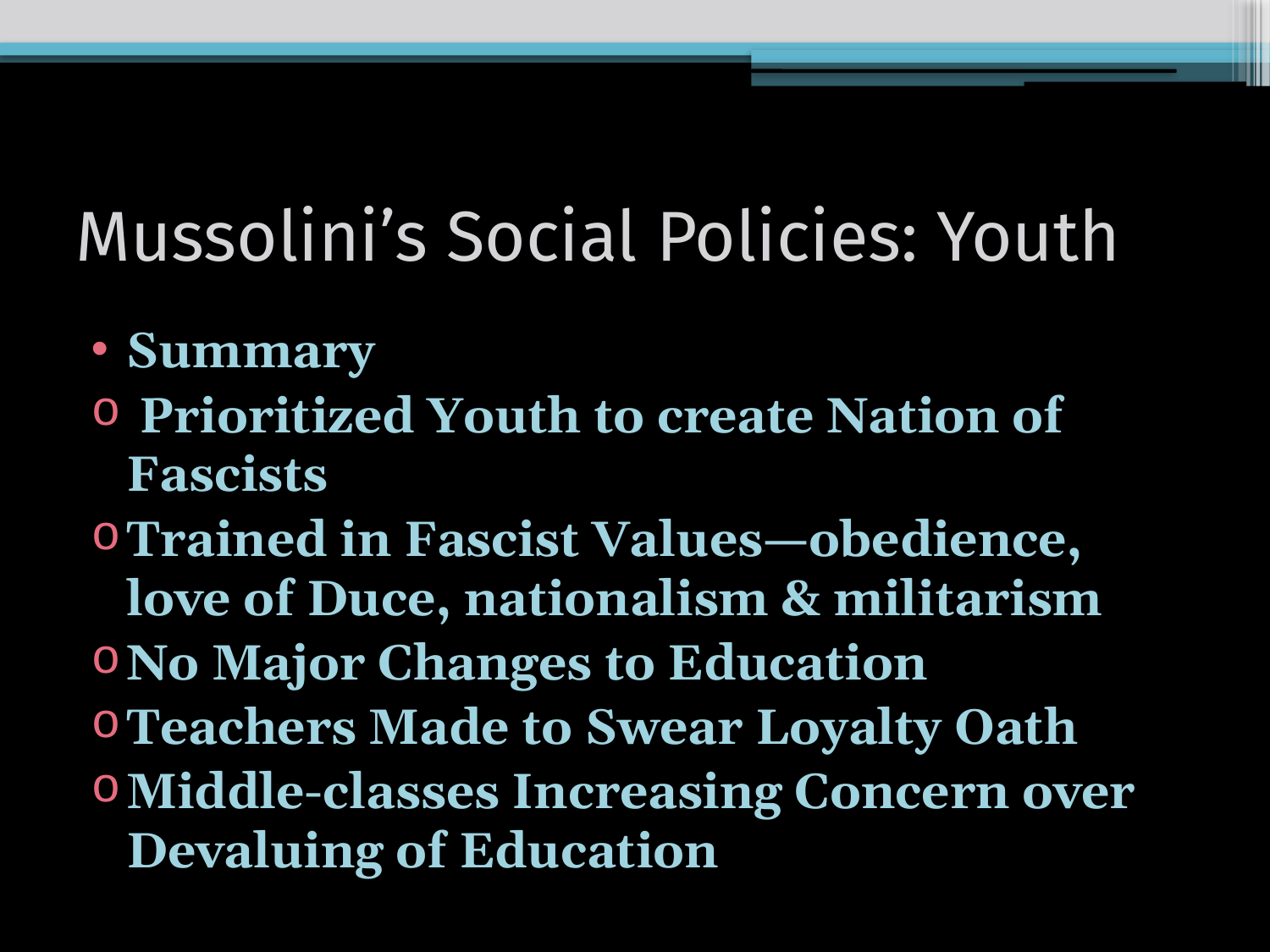

# Mussolini’s Social Policies: Youth
Summary
 Prioritized Youth to create Nation of Fascists
Trained in Fascist Values—obedience, love of Duce, nationalism & militarism
No Major Changes to Education
Teachers Made to Swear Loyalty Oath
Middle-classes Increasing Concern over Devaluing of Education